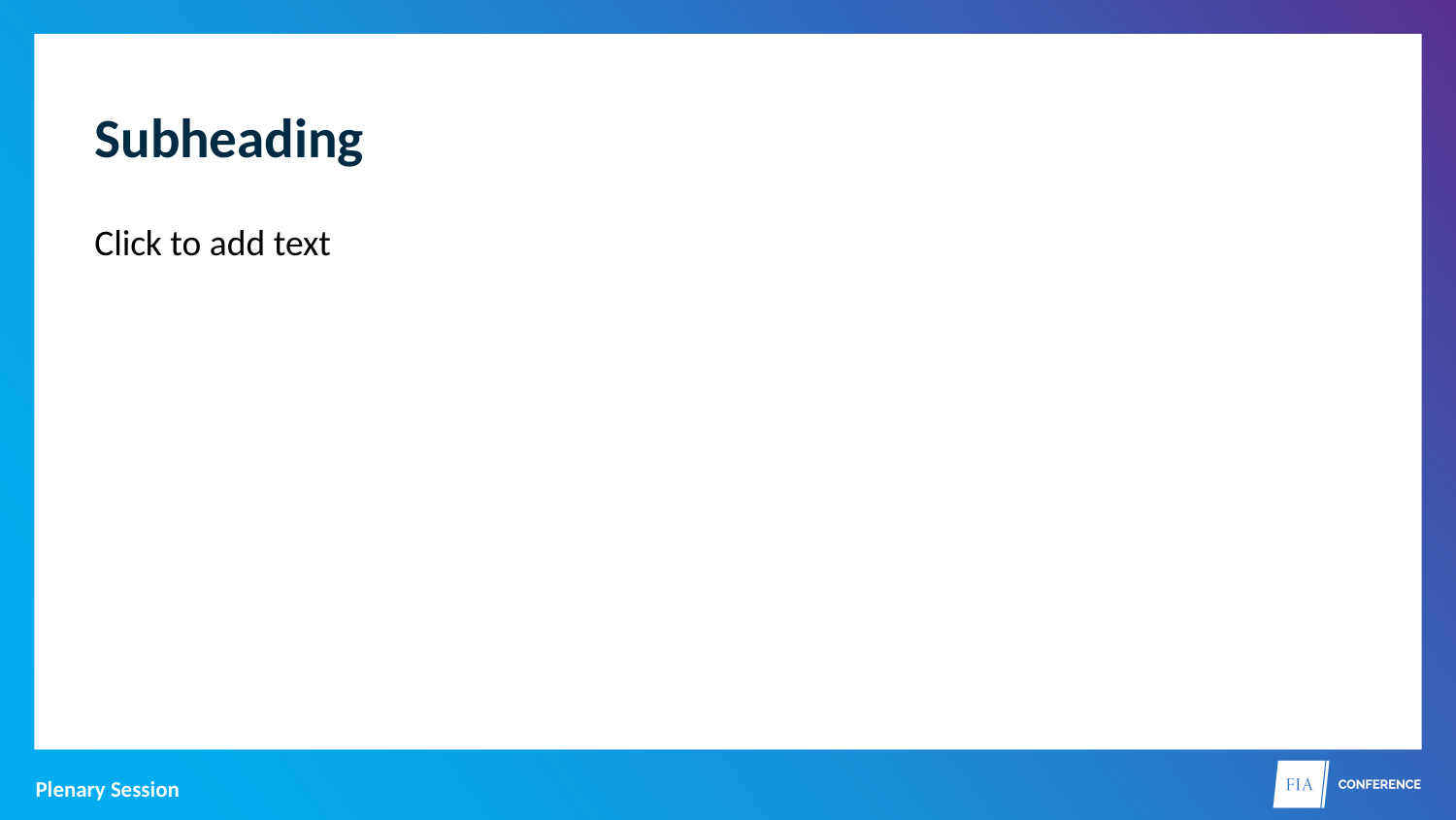

Subheading
Click to add text
Plenary Session